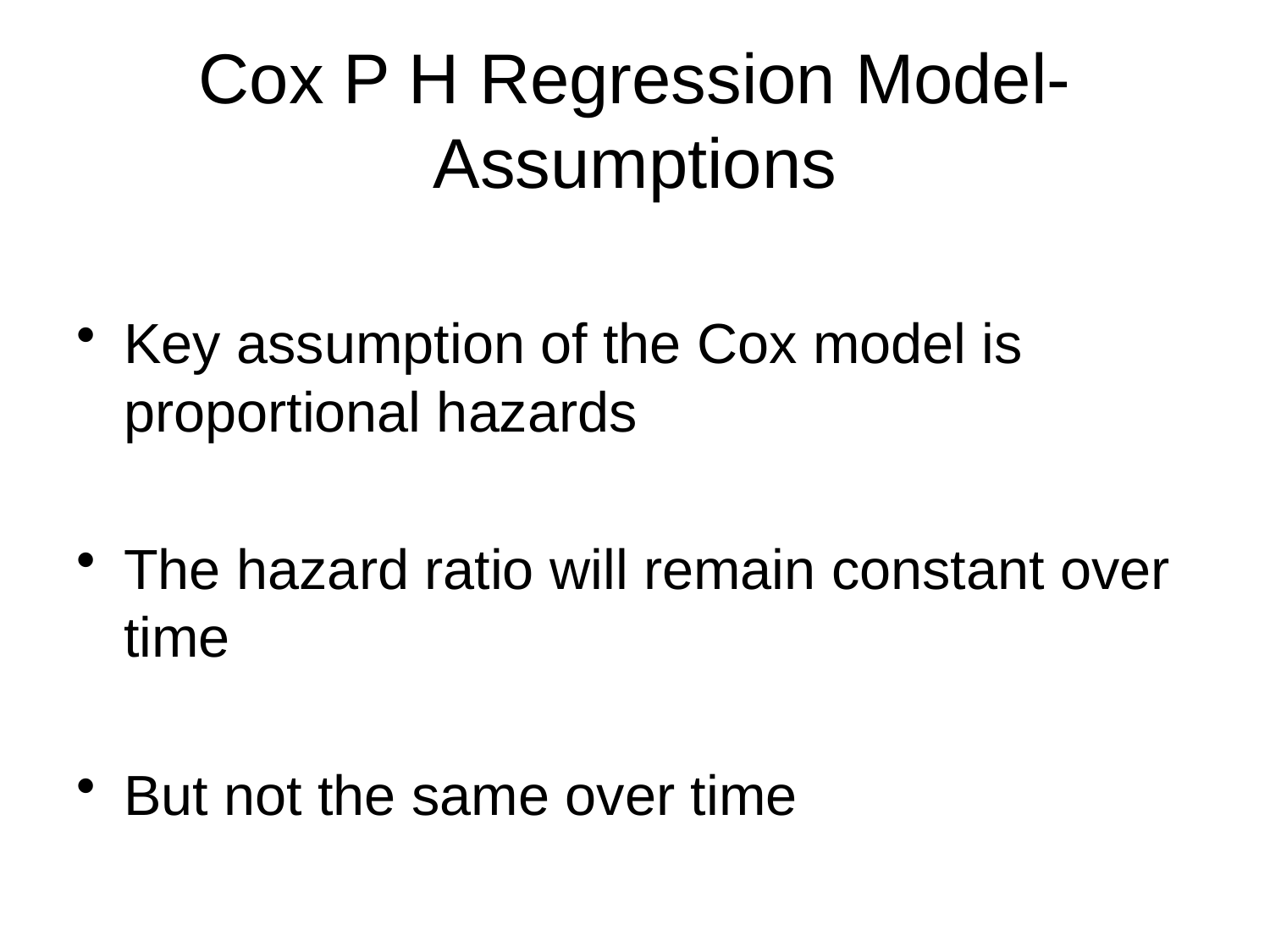

# Cox P H Regression Model- Assumptions

Key assumption of the Cox model is proportional hazards

The hazard ratio will remain constant over time

But not the same over time